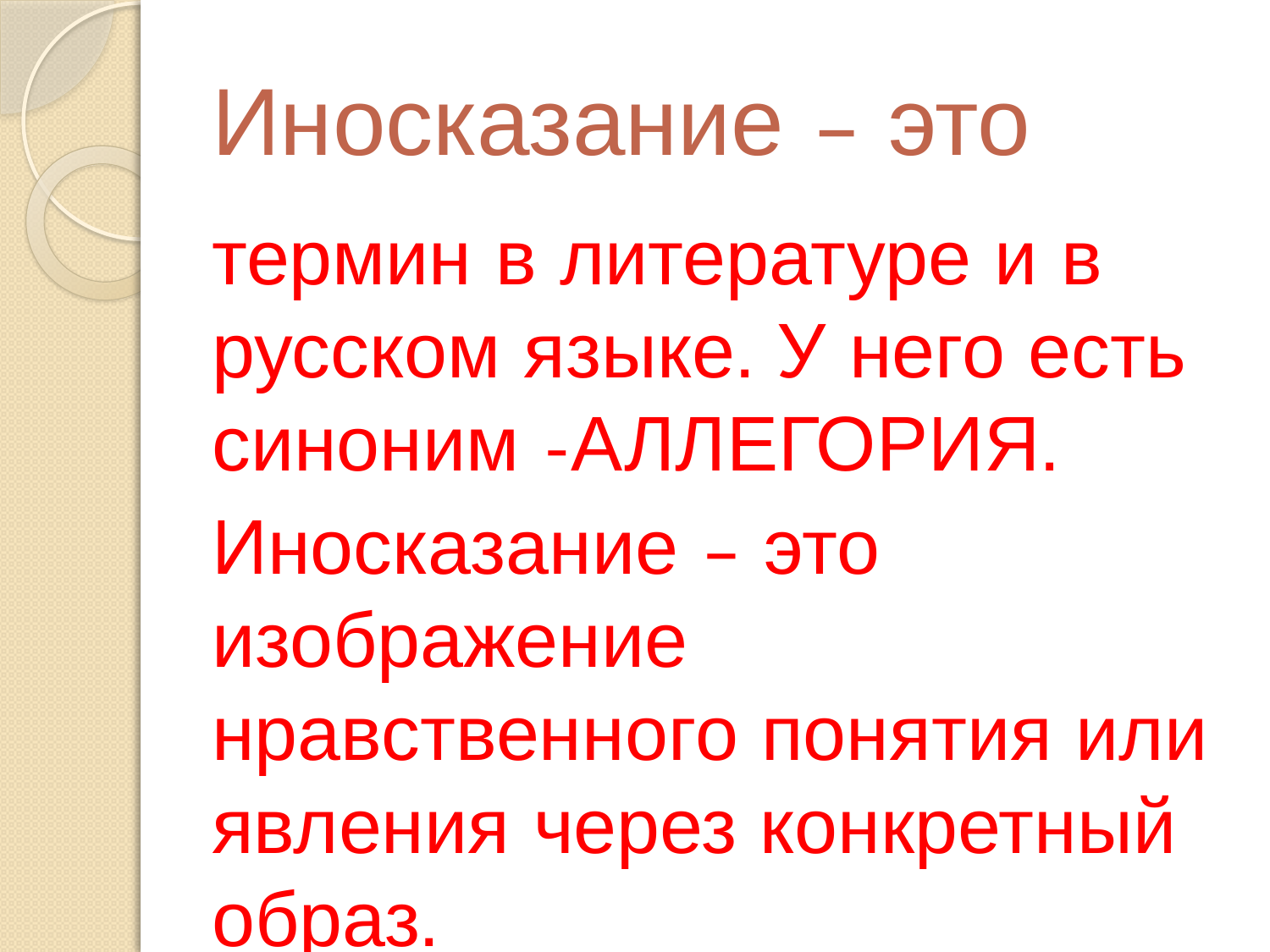

# Иносказание – это
термин в литературе и в русском языке. У него есть синоним -АЛЛЕГОРИЯ.
Иносказание – это изображение нравственного понятия или явления через конкретный образ.